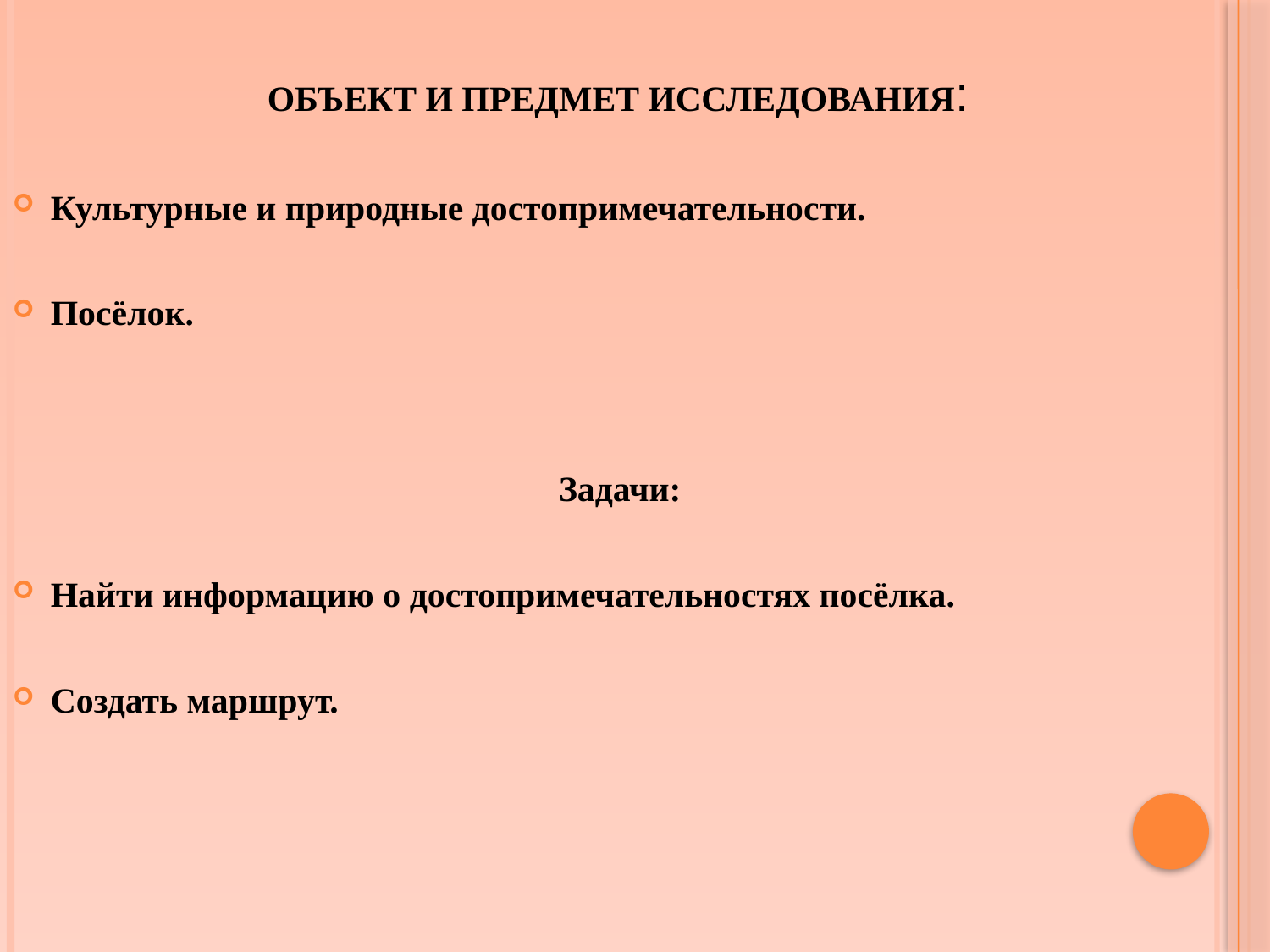

# Объект и предмет исследования:
Культурные и природные достопримечательности.

Посёлок.

Задачи:

Найти информацию о достопримечательностях посёлка.

Создать маршрут.